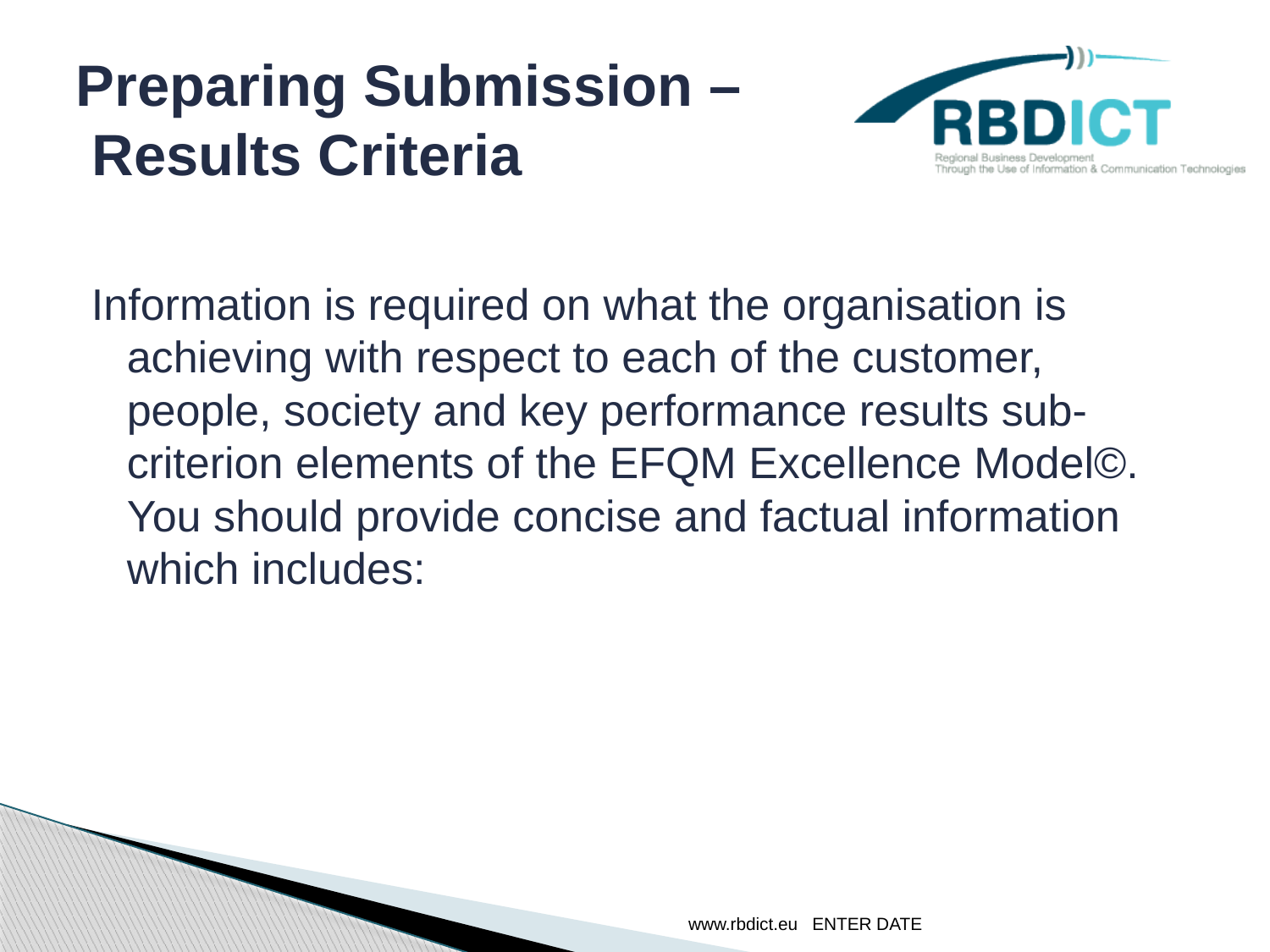

# Preparing Submission – Results Criteria

Information is required on what the organisation is achieving with respect to each of the customer, people, society and key performance results sub-criterion elements of the EFQM Excellence Model©. You should provide concise and factual information which includes:
www.rbdict.eu   ENTER DATE